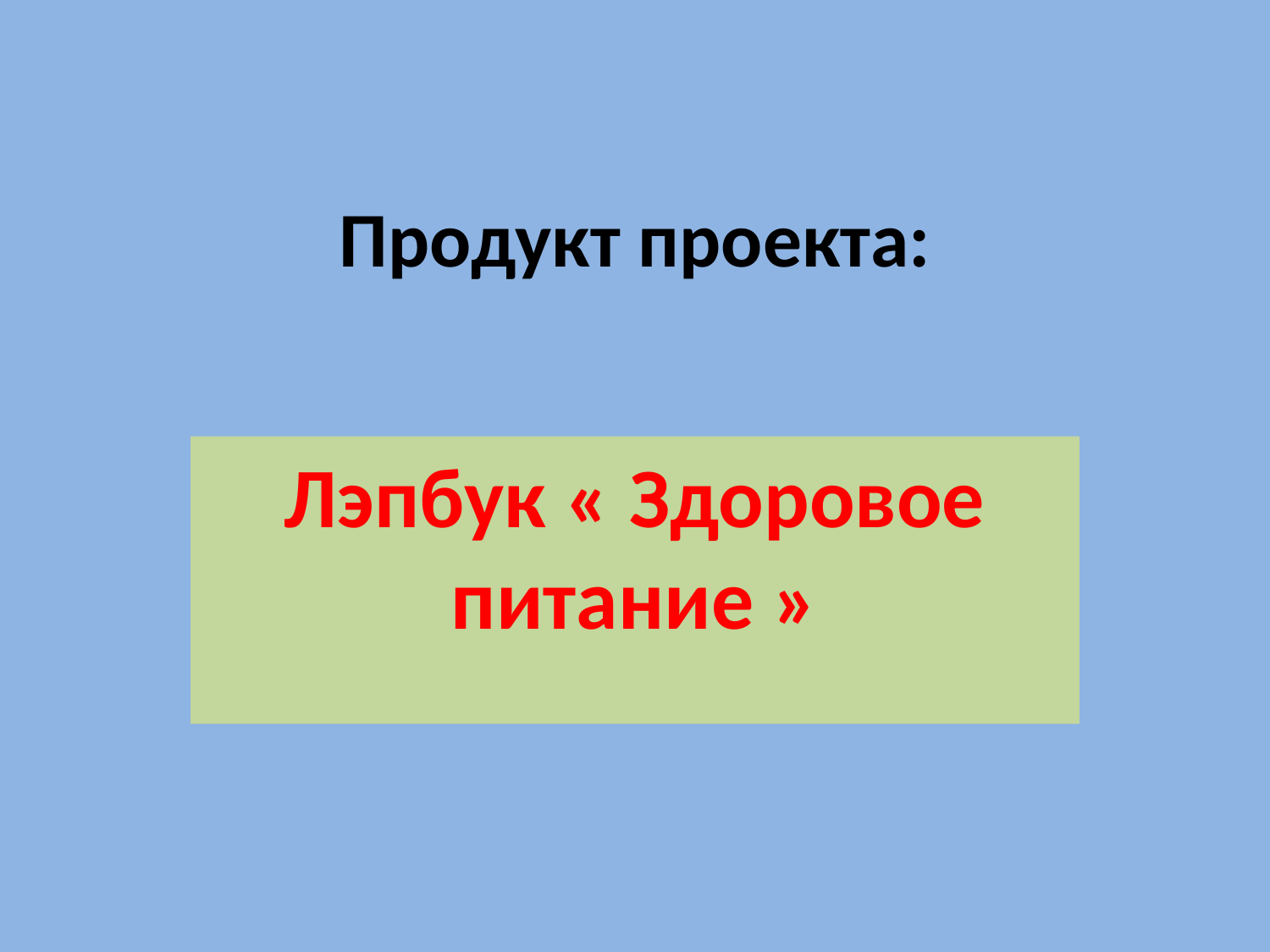

# Продукт проекта:
Лэпбук « Здоровое питание »